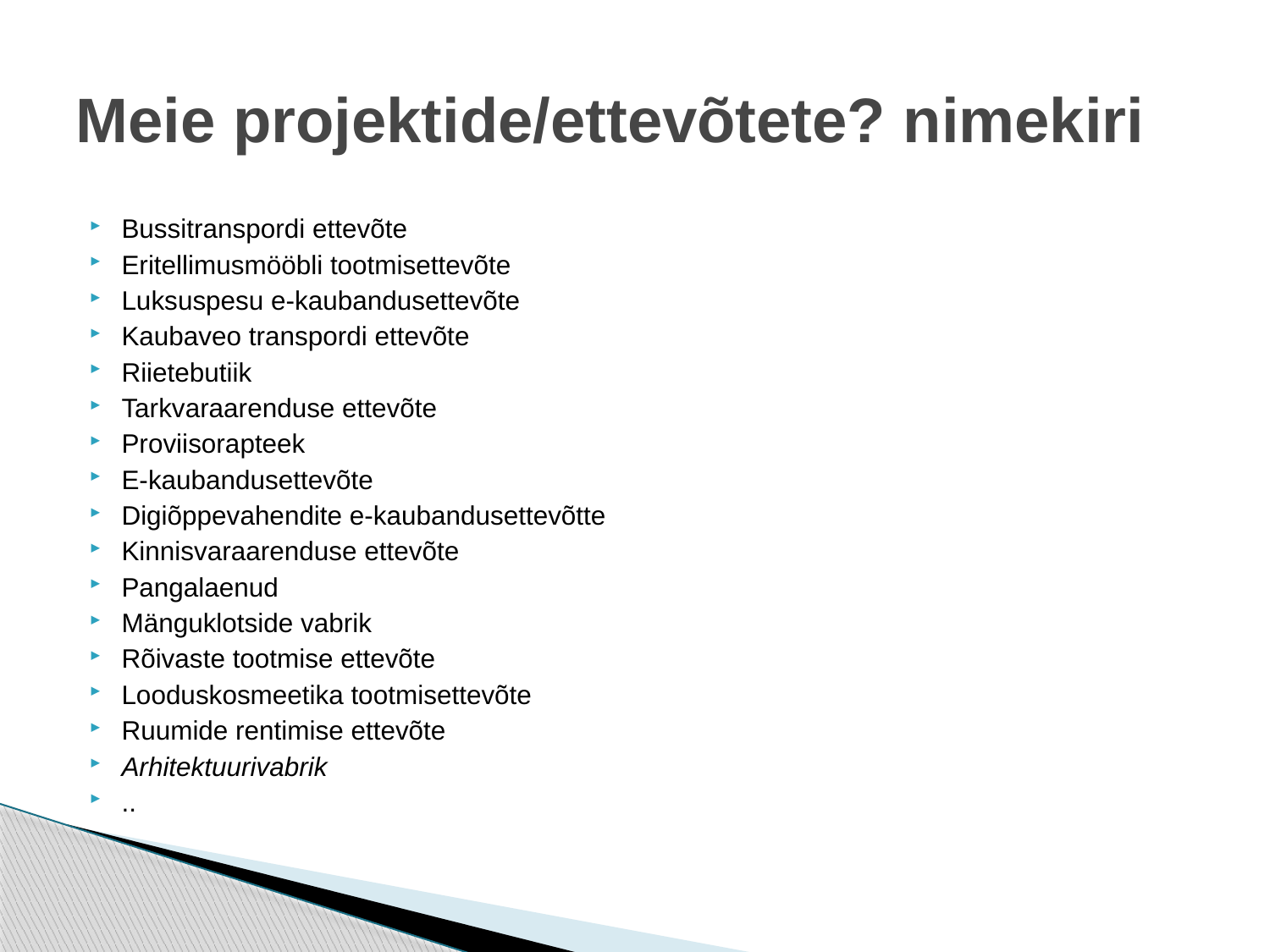

# Meie projektide/ettevõtete? nimekiri
Bussitranspordi ettevõte
Eritellimusmööbli tootmisettevõte
Luksuspesu e-kaubandusettevõte
Kaubaveo transpordi ettevõte
Riietebutiik
Tarkvaraarenduse ettevõte
Proviisorapteek
E-kaubandusettevõte
Digiõppevahendite e-kaubandusettevõtte
Kinnisvaraarenduse ettevõte
Pangalaenud
Mänguklotside vabrik
Rõivaste tootmise ettevõte
Looduskosmeetika tootmisettevõte
Ruumide rentimise ettevõte
Arhitektuurivabrik
..